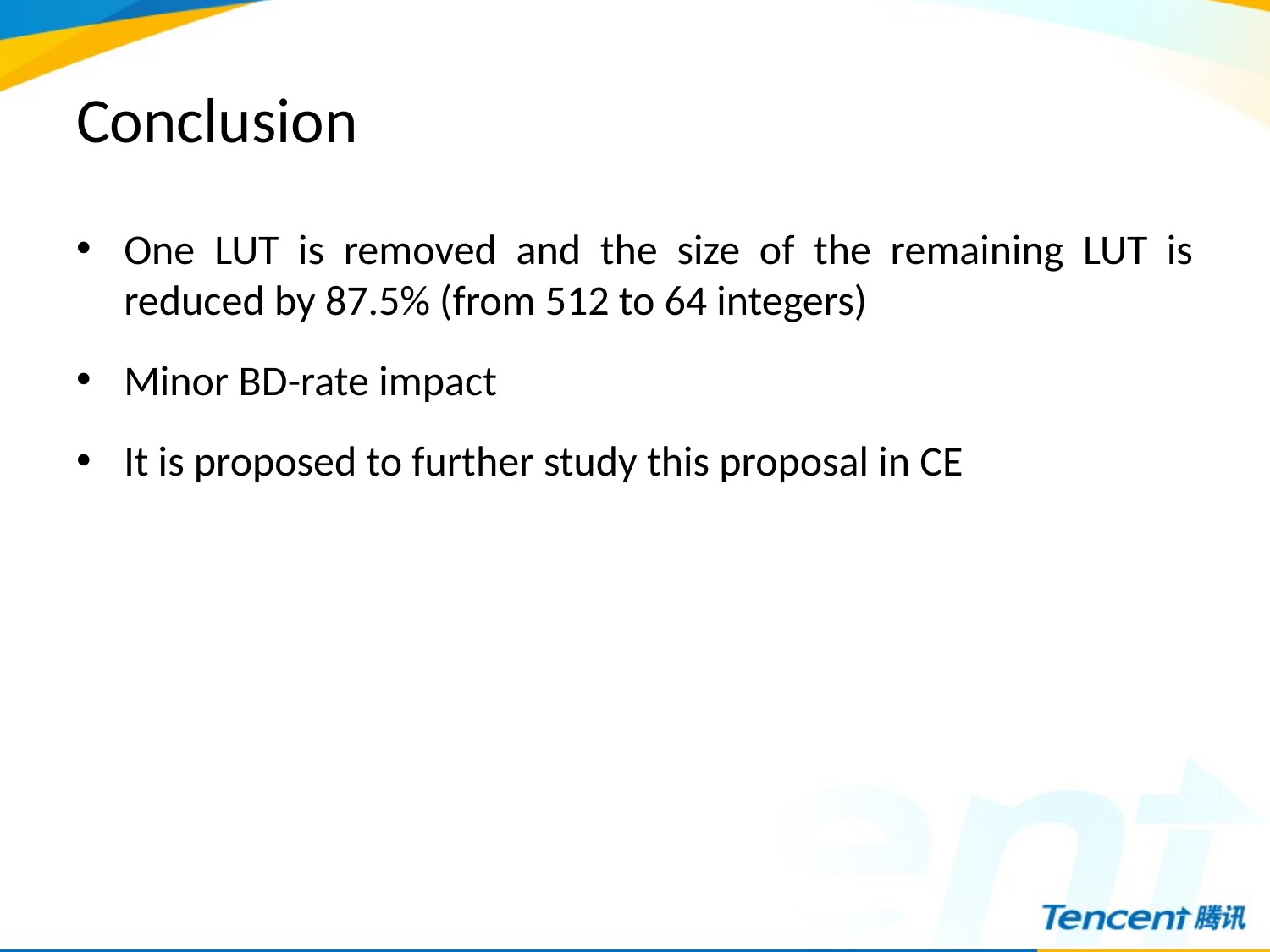

# Conclusion
One LUT is removed and the size of the remaining LUT is reduced by 87.5% (from 512 to 64 integers)
Minor BD-rate impact
It is proposed to further study this proposal in CE